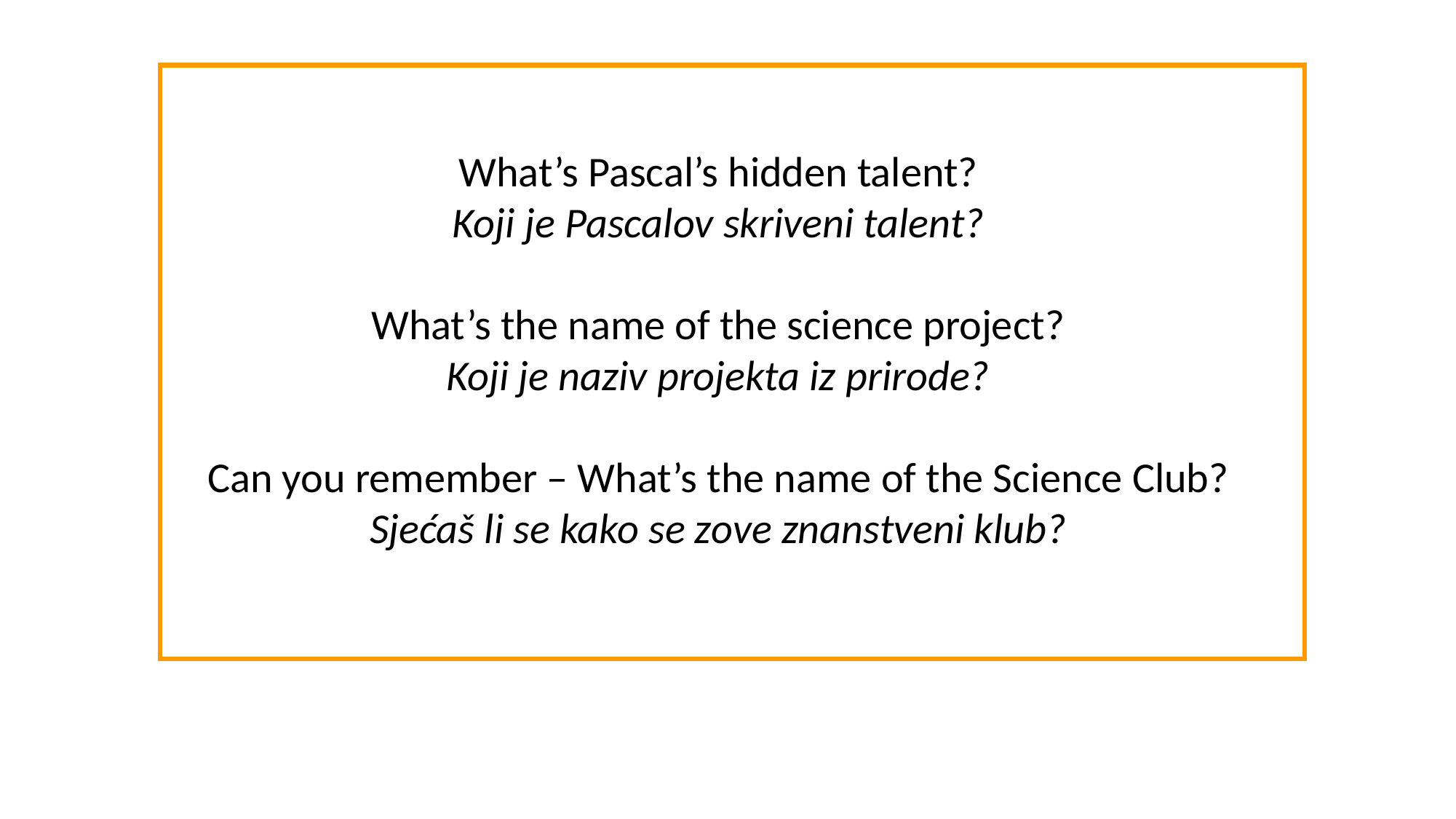

What’s Pascal’s hidden talent?
Koji je Pascalov skriveni talent?

What’s the name of the science project?
Koji je naziv projekta iz prirode?

Can you remember – What’s the name of the Science Club?
Sjećaš li se kako se zove znanstveni klub?